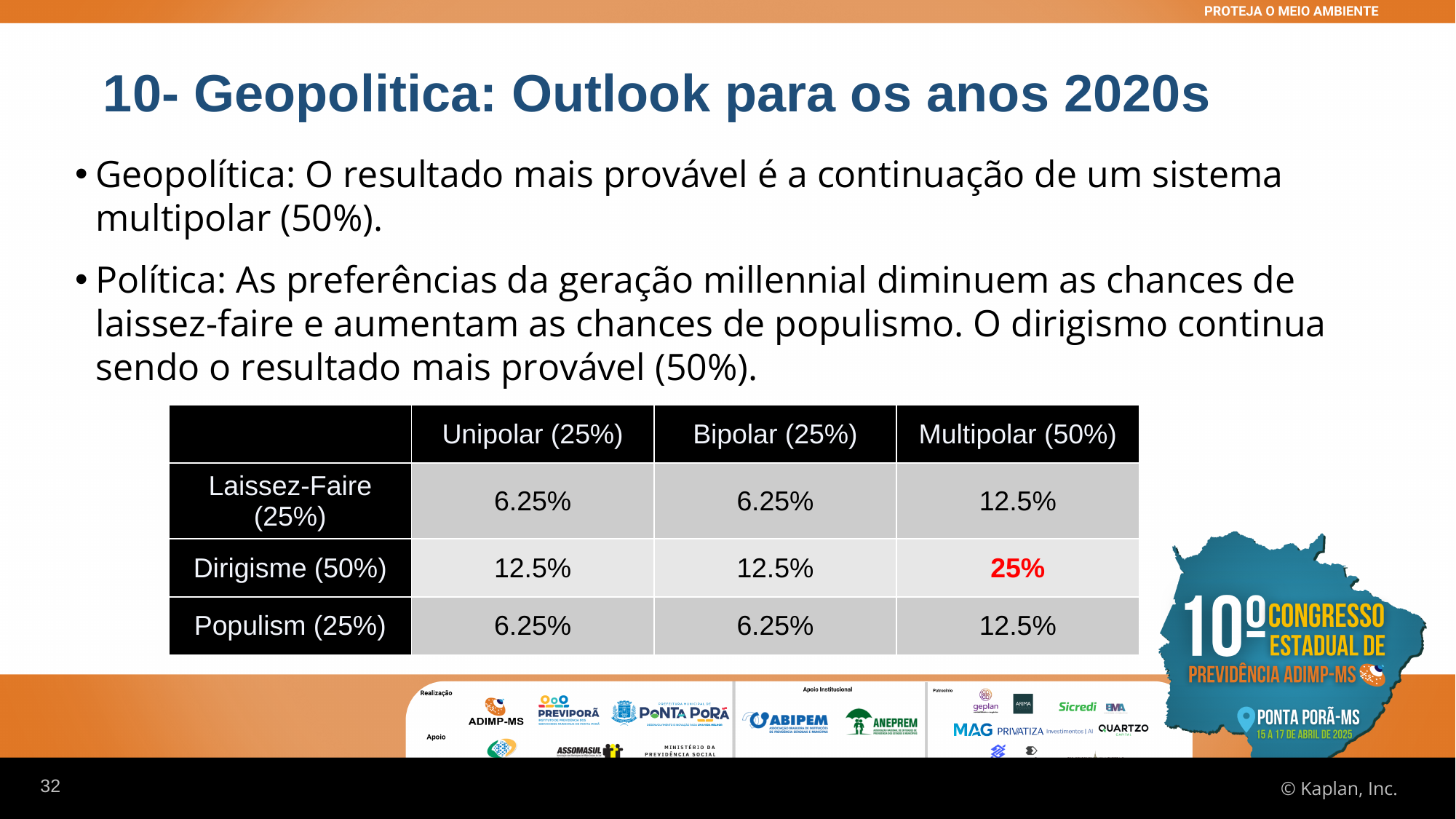

10- Geopolitica: Outlook para os anos 2020s
Geopolítica: O resultado mais provável é a continuação de um sistema multipolar (50%).
Política: As preferências da geração millennial diminuem as chances de laissez-faire e aumentam as chances de populismo. O dirigismo continua sendo o resultado mais provável (50%).

|  | Unipolar (25%) | Bipolar (25%) | Multipolar (50%) |
| --- | --- | --- | --- |
| Laissez-Faire (25%) | 6.25% | 6.25% | 12.5% |
| Dirigisme (50%) | 12.5% | 12.5% | 25% |
| Populism (25%) | 6.25% | 6.25% | 12.5% |
32